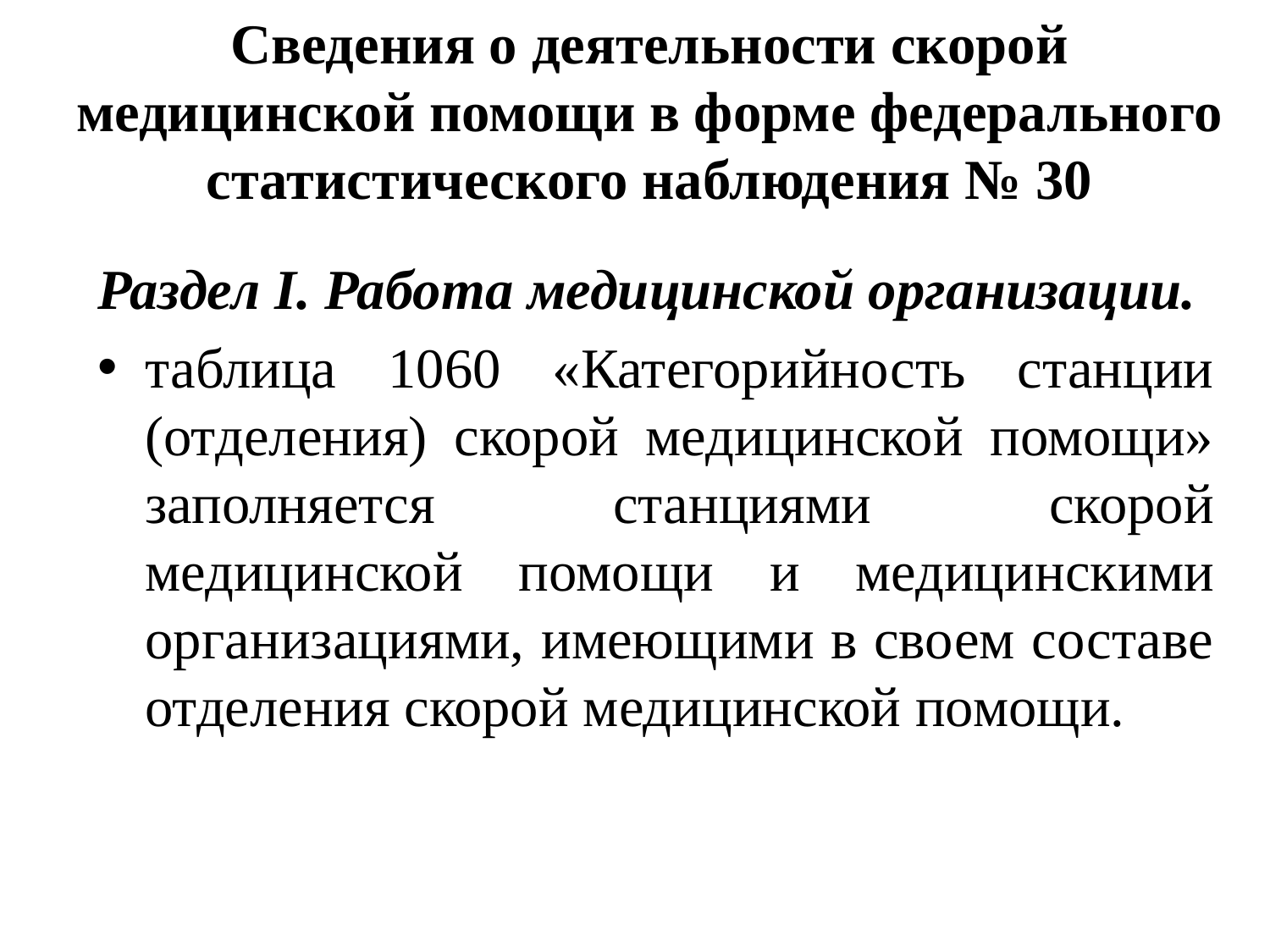

# Сведения о деятельности скорой медицинской помощи в форме федерального статистического наблюдения № 30
Раздел I. Работа медицинской организации.
таблица 1060 «Категорийность станции (отделения) скорой медицинской помощи» заполняется станциями скорой медицинской помощи и медицинскими организациями, имеющими в своем составе отделения скорой медицинской помощи.